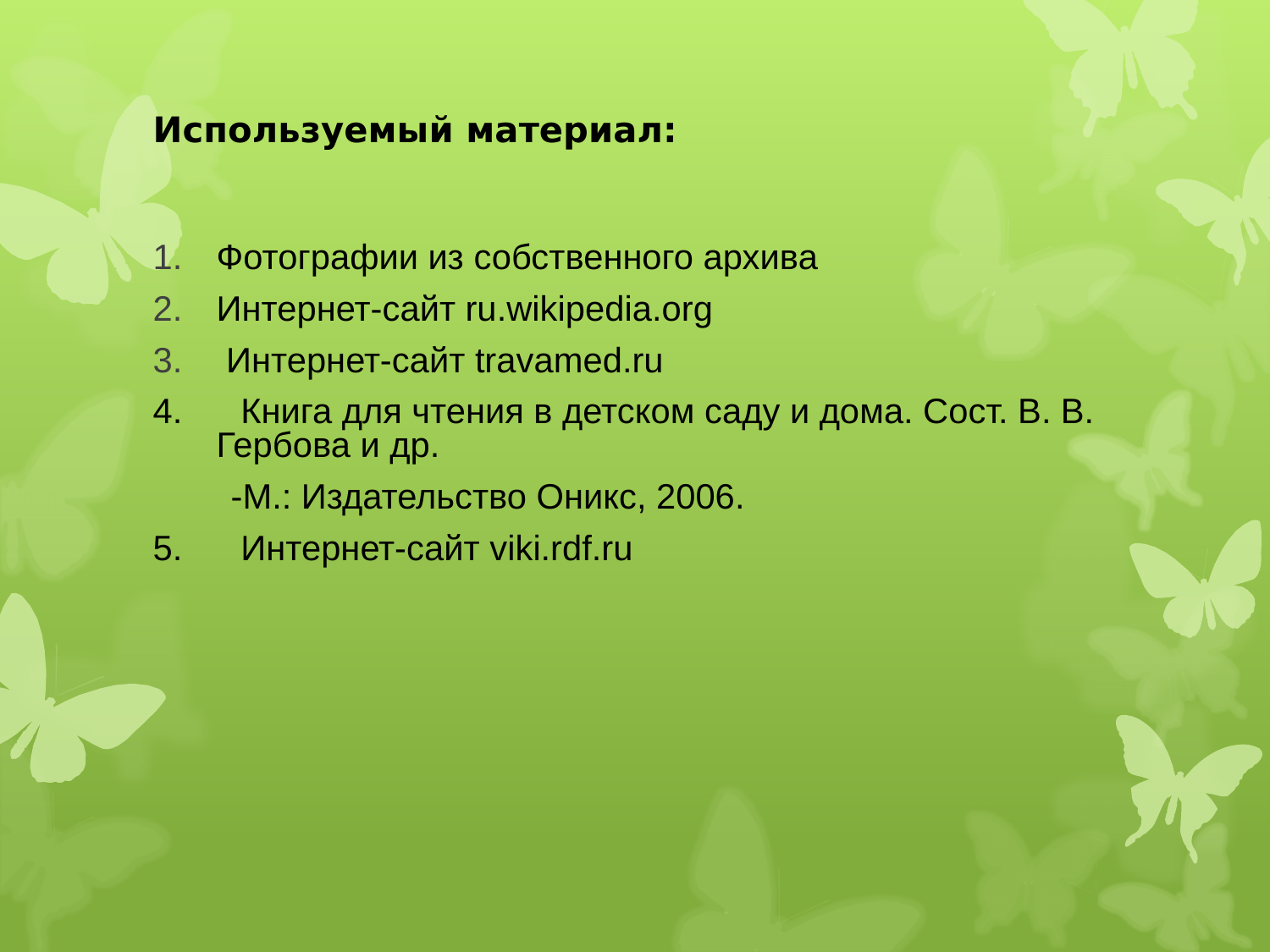

# Используемый материал:
Фотографии из собственного архива
Интернет-сайт ru.wikipedia.org
 Интернет-сайт travamed.ru
4.      Книга для чтения в детском саду и дома. Сост. В. В. Гербова и др.
        -М.: Издательство Оникс, 2006.
5.      Интернет-сайт viki.rdf.ru